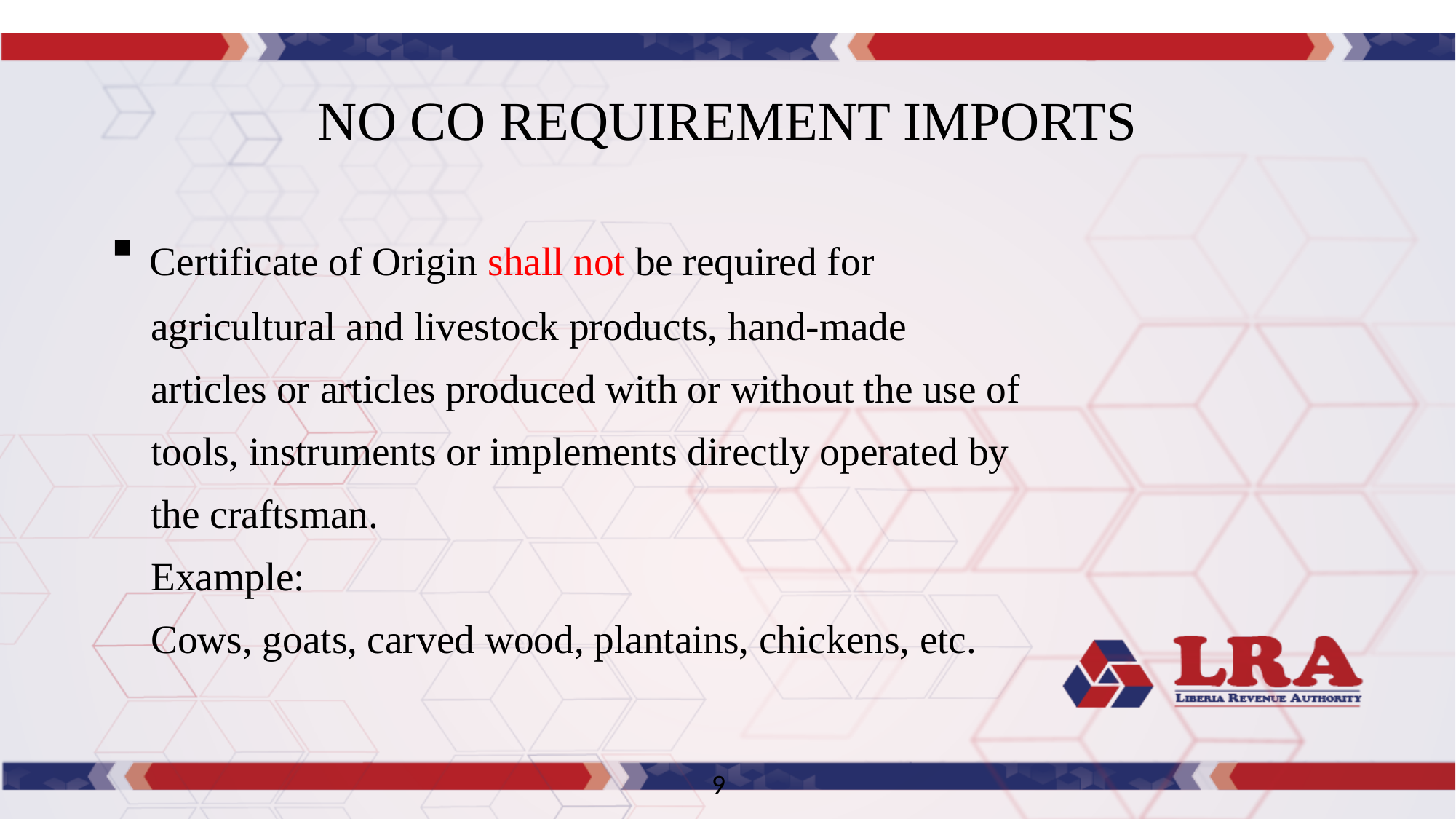

# NO CO REQUIREMENT IMPORTS
 Certificate of Origin shall not be required for
    agricultural and livestock products, hand-made
    articles or articles produced with or without the use of
    tools, instruments or implements directly operated by
    the craftsman.
    Example:
    Cows, goats, carved wood, plantains, chickens, etc.

9